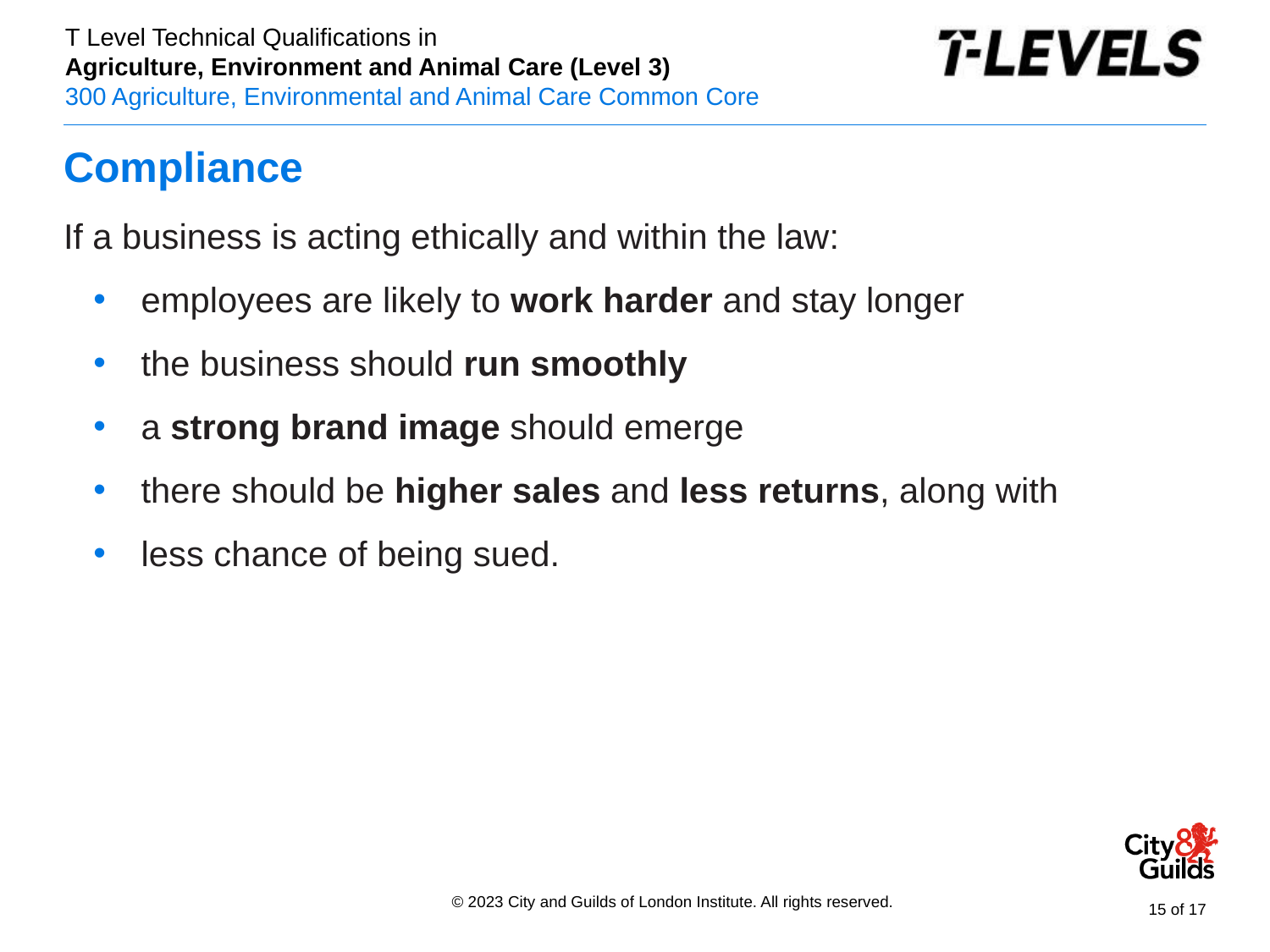

# Compliance
If a business is acting ethically and within the law:
employees are likely to work harder and stay longer
the business should run smoothly
a strong brand image should emerge
there should be higher sales and less returns, along with
less chance of being sued.